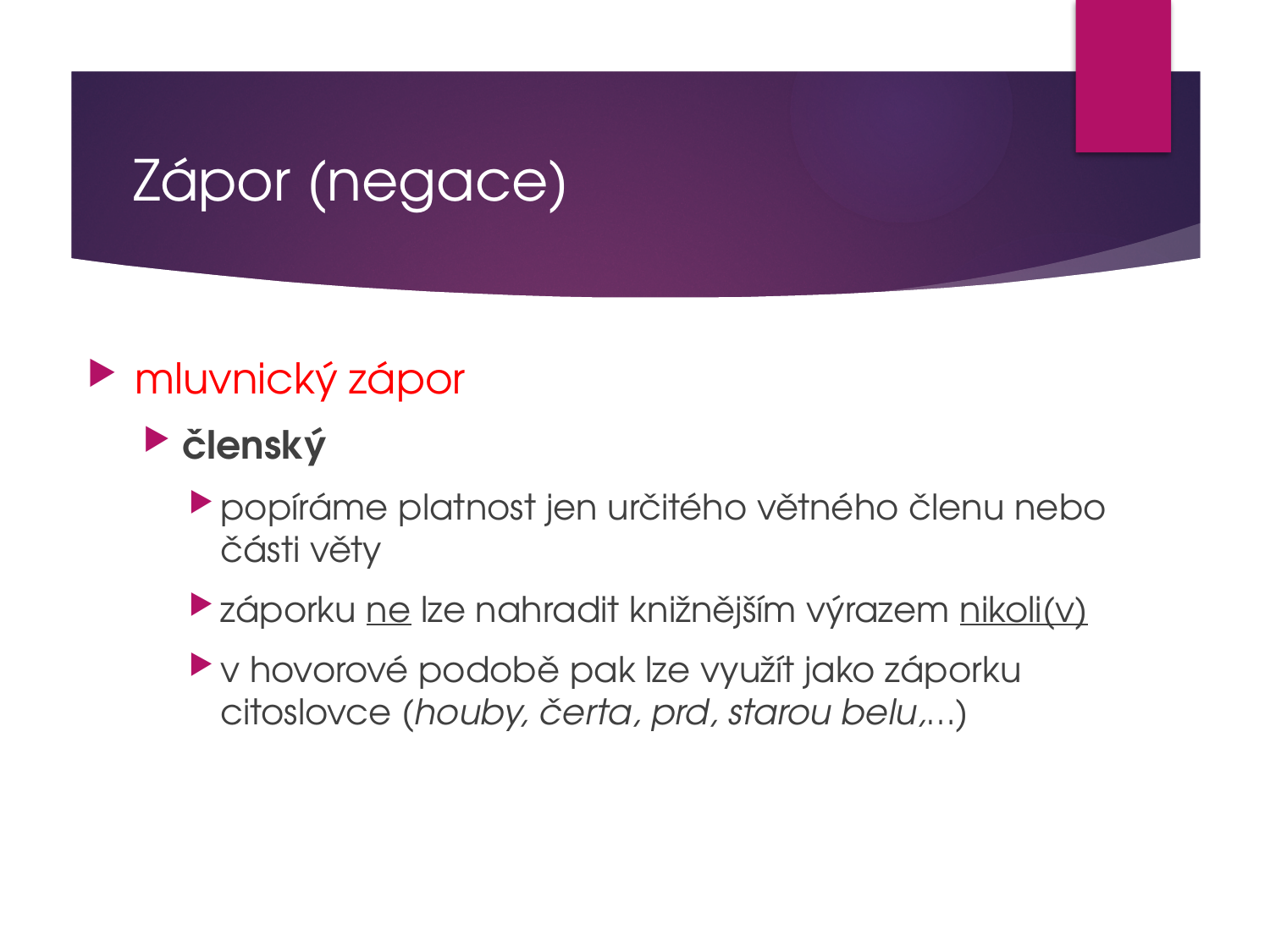

# Zápor (negace)
mluvnický zápor
členský
popíráme platnost jen určitého větného členu nebo části věty
záporku ne lze nahradit knižnějším výrazem nikoli(v)
v hovorové podobě pak lze využít jako záporku citoslovce (houby, čerta, prd, starou belu,…)